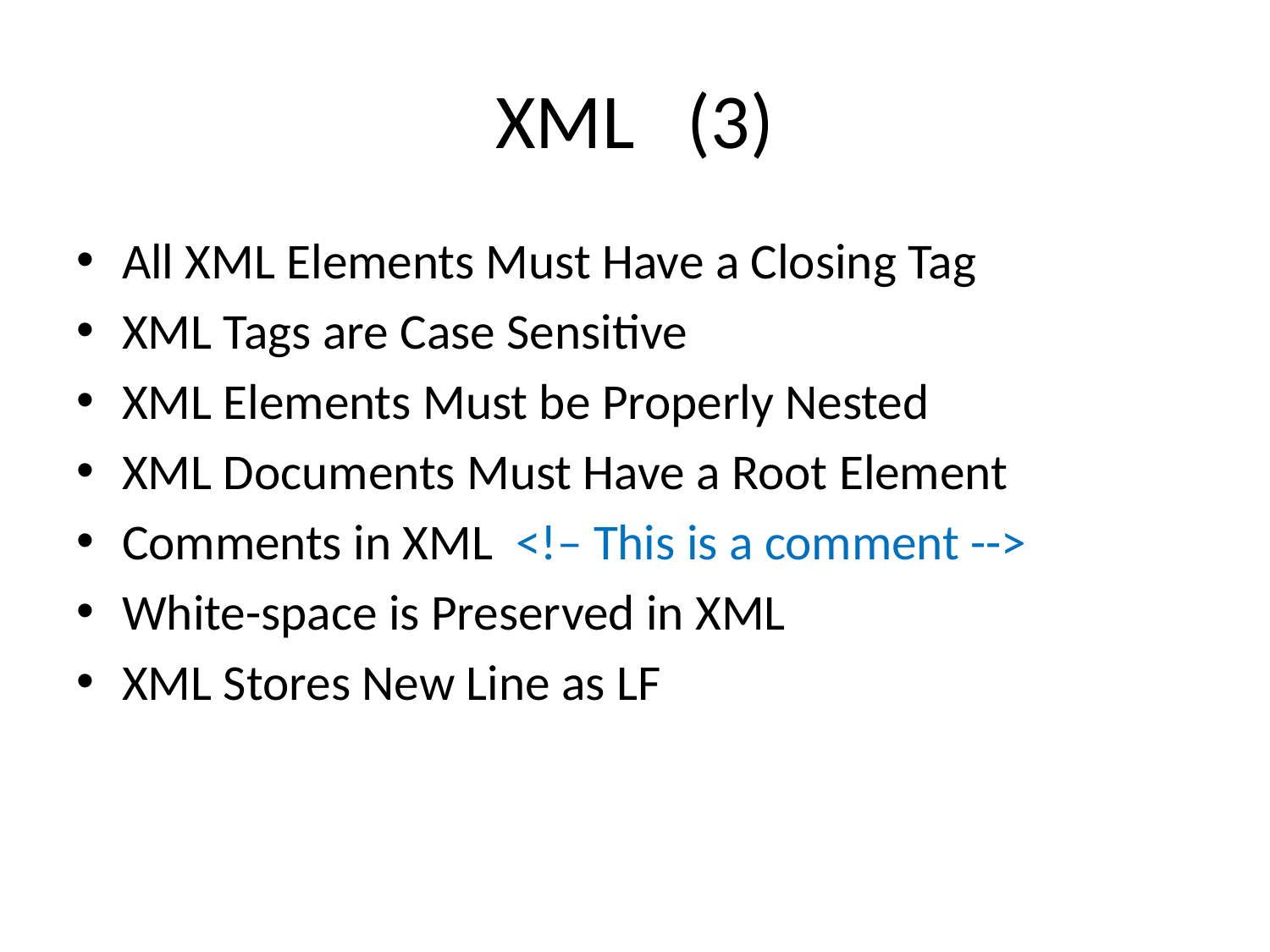

# XML   (3)
All XML Elements Must Have a Closing Tag
XML Tags are Case Sensitive
XML Elements Must be Properly Nested
XML Documents Must Have a Root Element
Comments in XML  <!– This is a comment -->
White-space is Preserved in XML
XML Stores New Line as LF